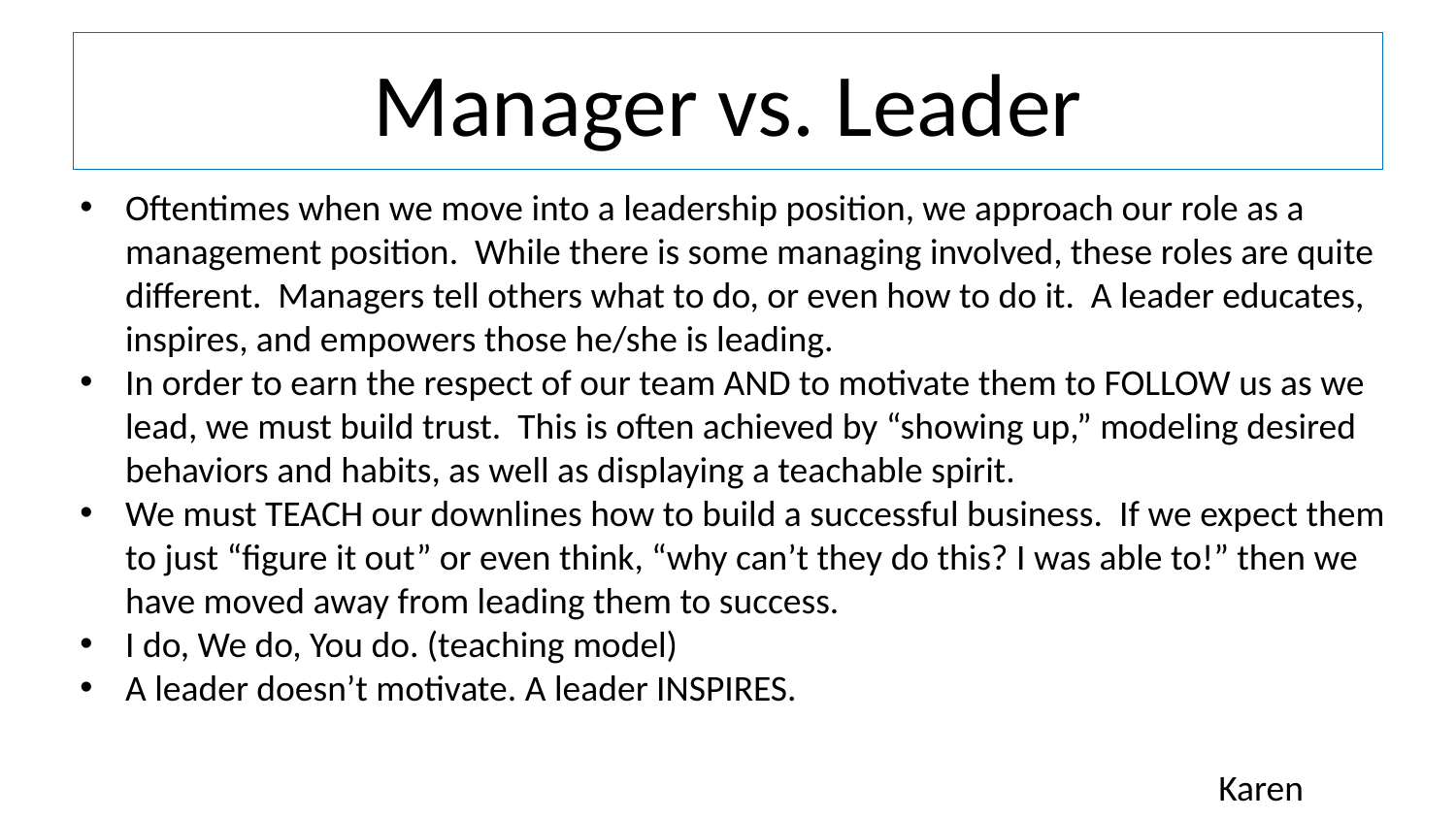

# Manager vs. Leader
Oftentimes when we move into a leadership position, we approach our role as a management position.  While there is some managing involved, these roles are quite different.  Managers tell others what to do, or even how to do it.  A leader educates, inspires, and empowers those he/she is leading.
In order to earn the respect of our team AND to motivate them to FOLLOW us as we lead, we must build trust.  This is often achieved by “showing up,” modeling desired behaviors and habits, as well as displaying a teachable spirit.
We must TEACH our downlines how to build a successful business.  If we expect them to just “figure it out” or even think, “why can’t they do this? I was able to!” then we have moved away from leading them to success.
I do, We do, You do. (teaching model)
A leader doesn’t motivate. A leader INSPIRES.
Karen